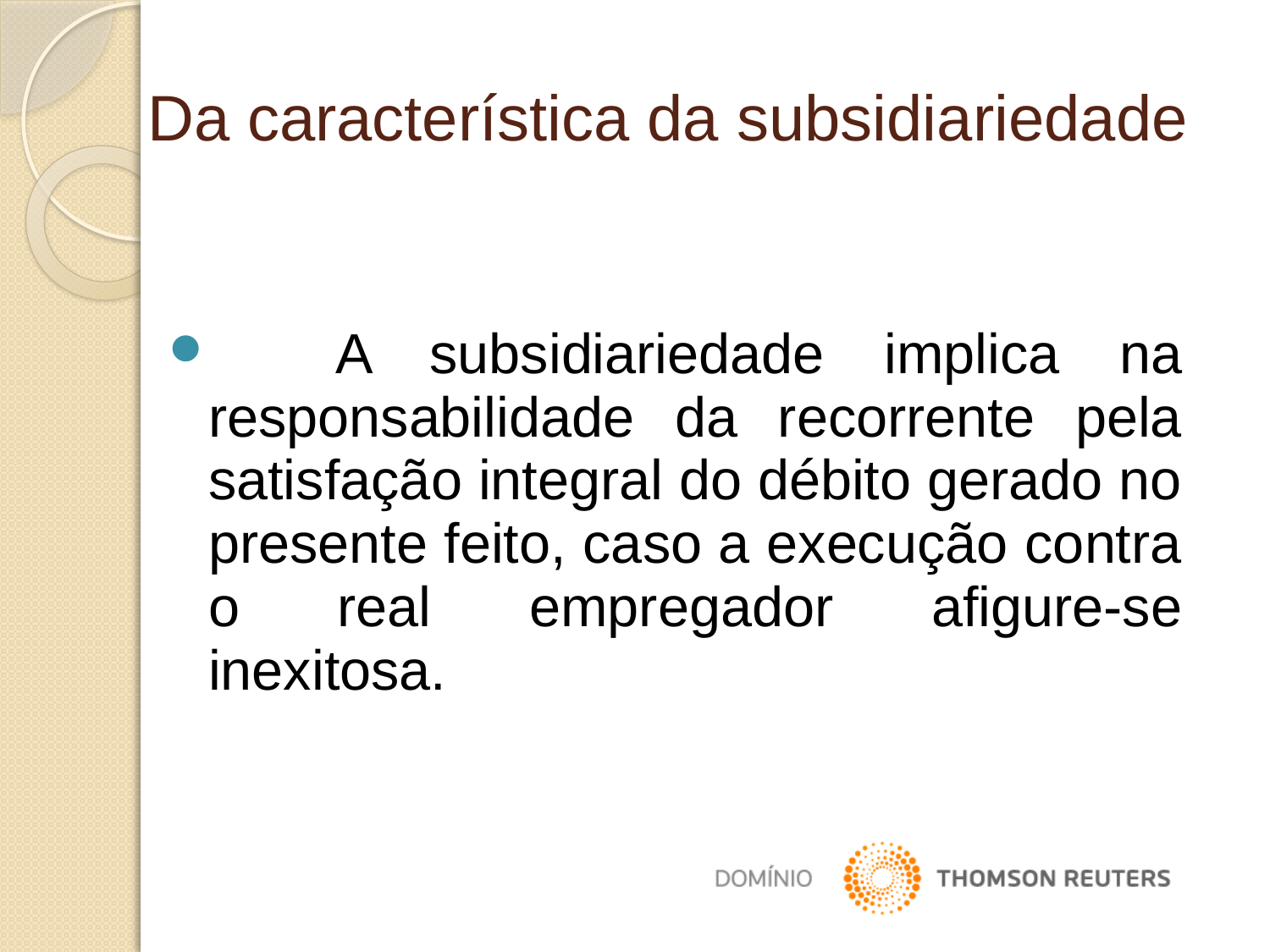

Da característica da subsidiariedade
	A subsidiariedade implica na responsabilidade da recorrente pela satisfação integral do débito gerado no presente feito, caso a execução contra o real empregador afigure-se inexitosa.